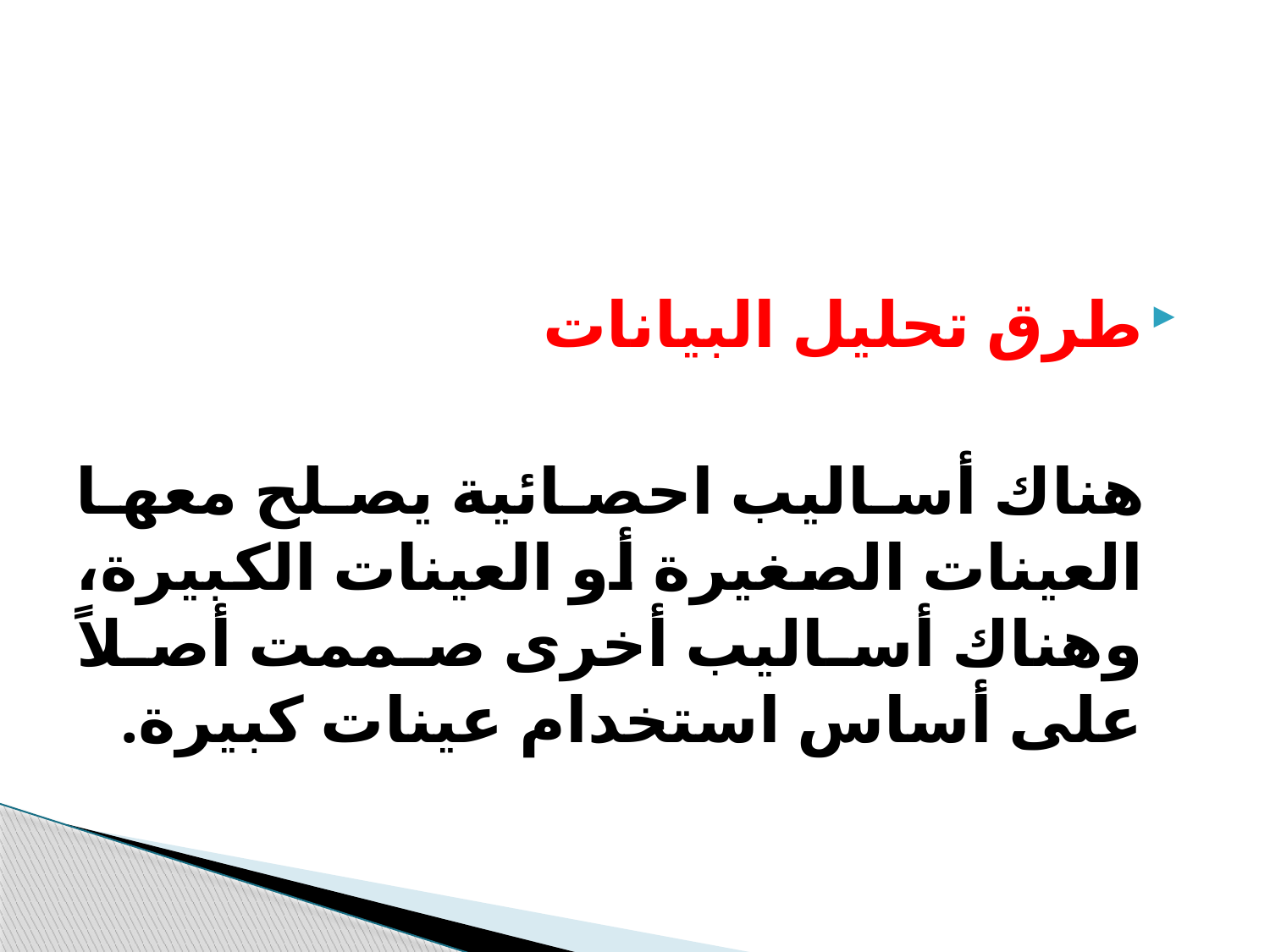

#
طرق تحليل البيانات

  هناك أساليب احصائية يصلح معها العينات الصغيرة أو العينات الكبيرة، وهناك أساليب أخرى صممت أصلاً على أساس استخدام عينات كبيرة.